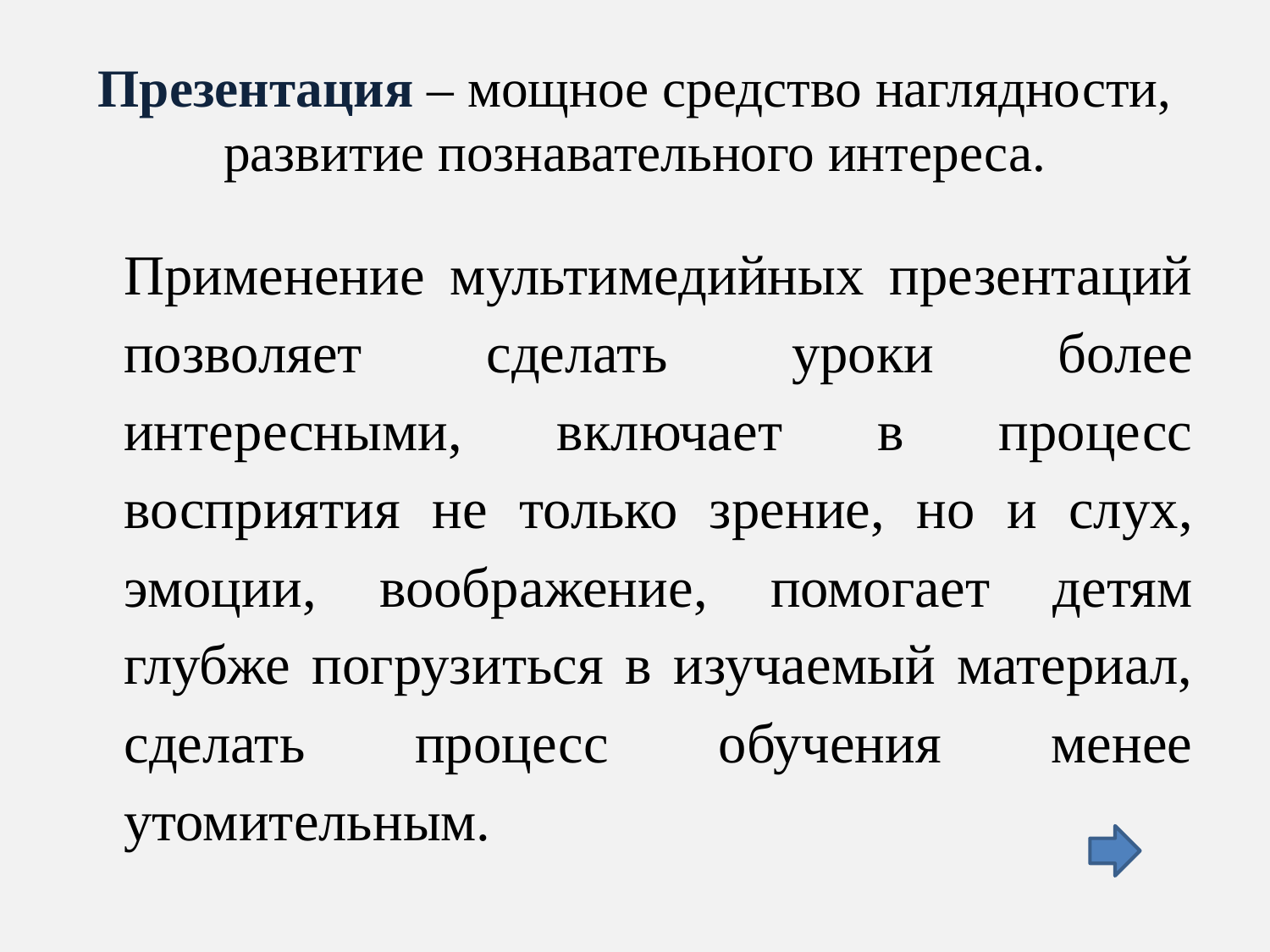

# Презентация – мощное средство наглядности, развитие познавательного интереса.
Применение мультимедийных презентаций позволяет сделать уроки более интересными, включает в процесс восприятия не только зрение, но и слух, эмоции, воображение, помогает детям глубже погрузиться в изучаемый материал, сделать процесс обучения менее утомительным.